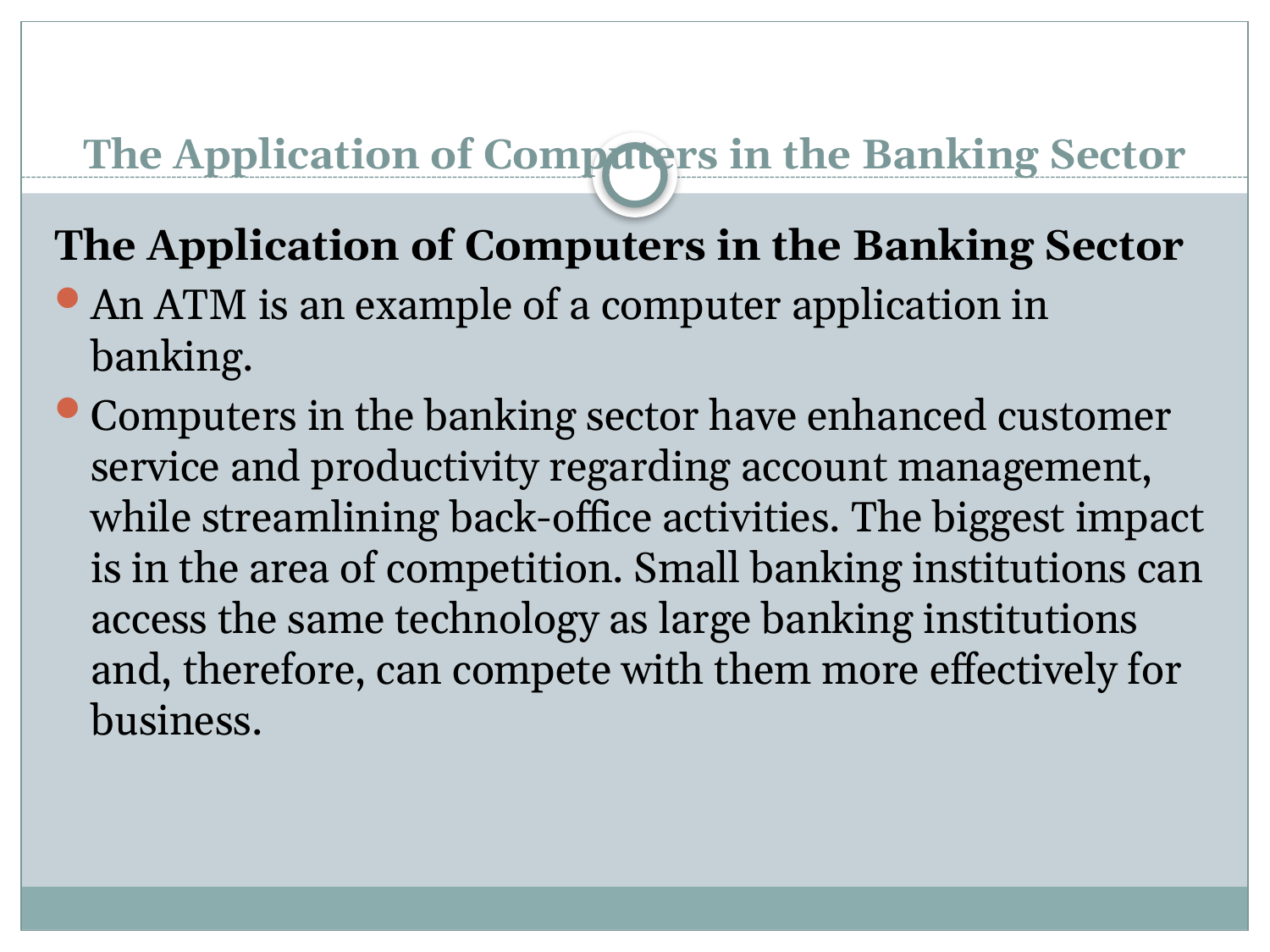

# The Application of Computers in the Banking Sector
The Application of Computers in the Banking Sector
An ATM is an example of a computer application in banking.
Computers in the banking sector have enhanced customer service and productivity regarding account management, while streamlining back-office activities. The biggest impact is in the area of competition. Small banking institutions can access the same technology as large banking institutions and, therefore, can compete with them more effectively for business.